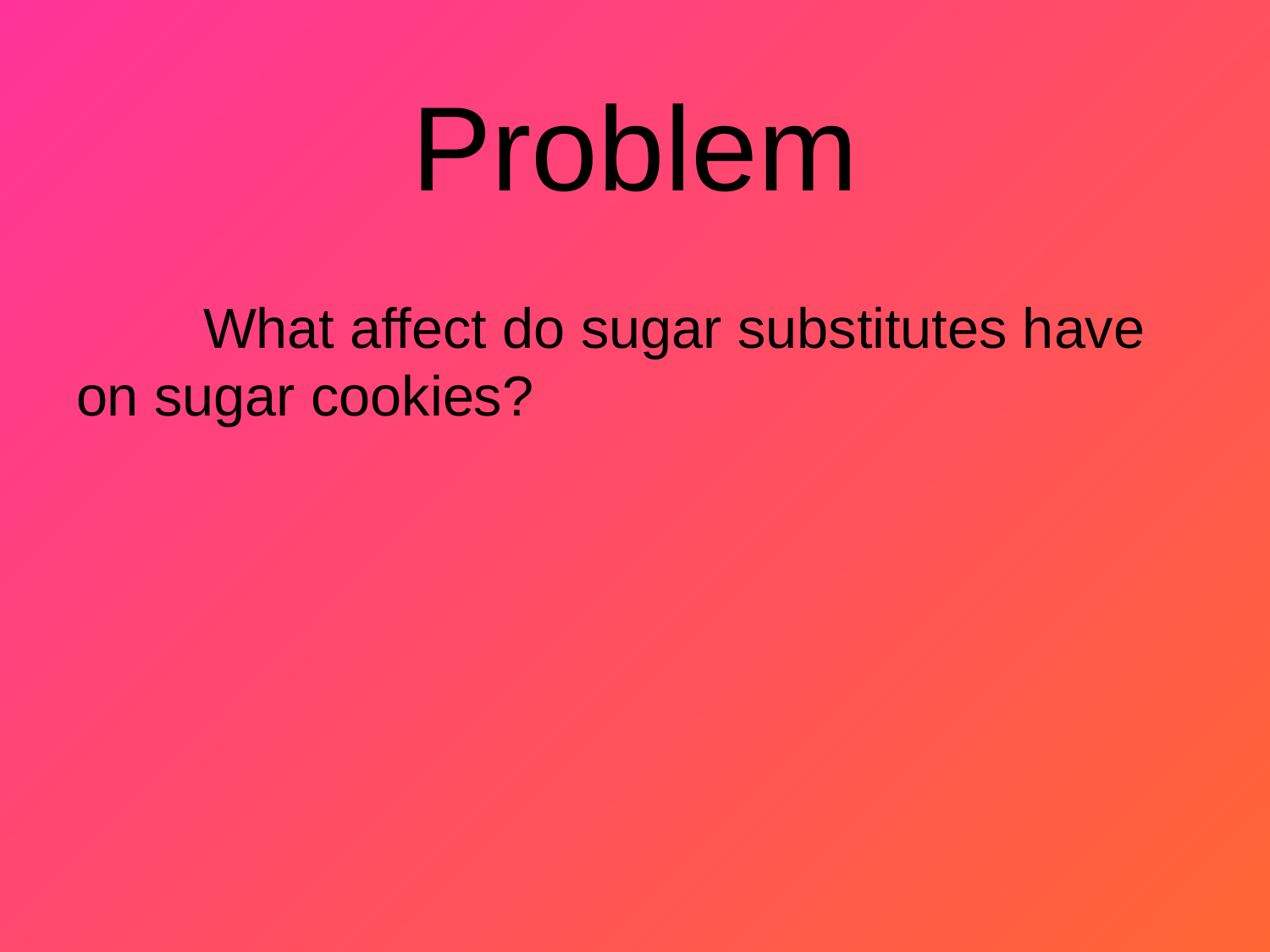

# Problem
	What affect do sugar substitutes have on sugar cookies?